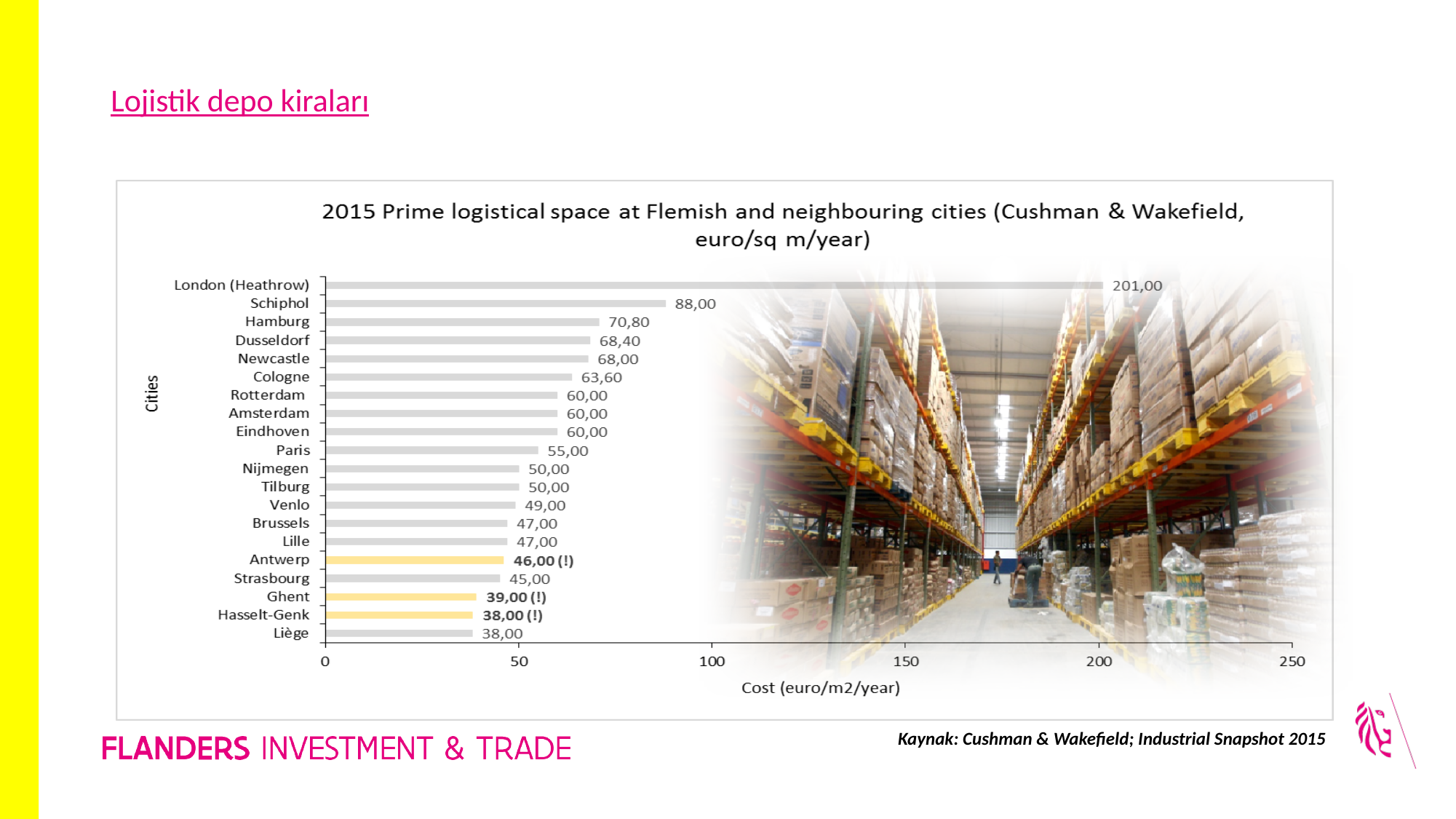

# Lojistik depo kiraları

### Chart: PRIME RENT

| Category |
|---|
Kaynak: Cushman & Wakefield; Industrial Snapshot 2015